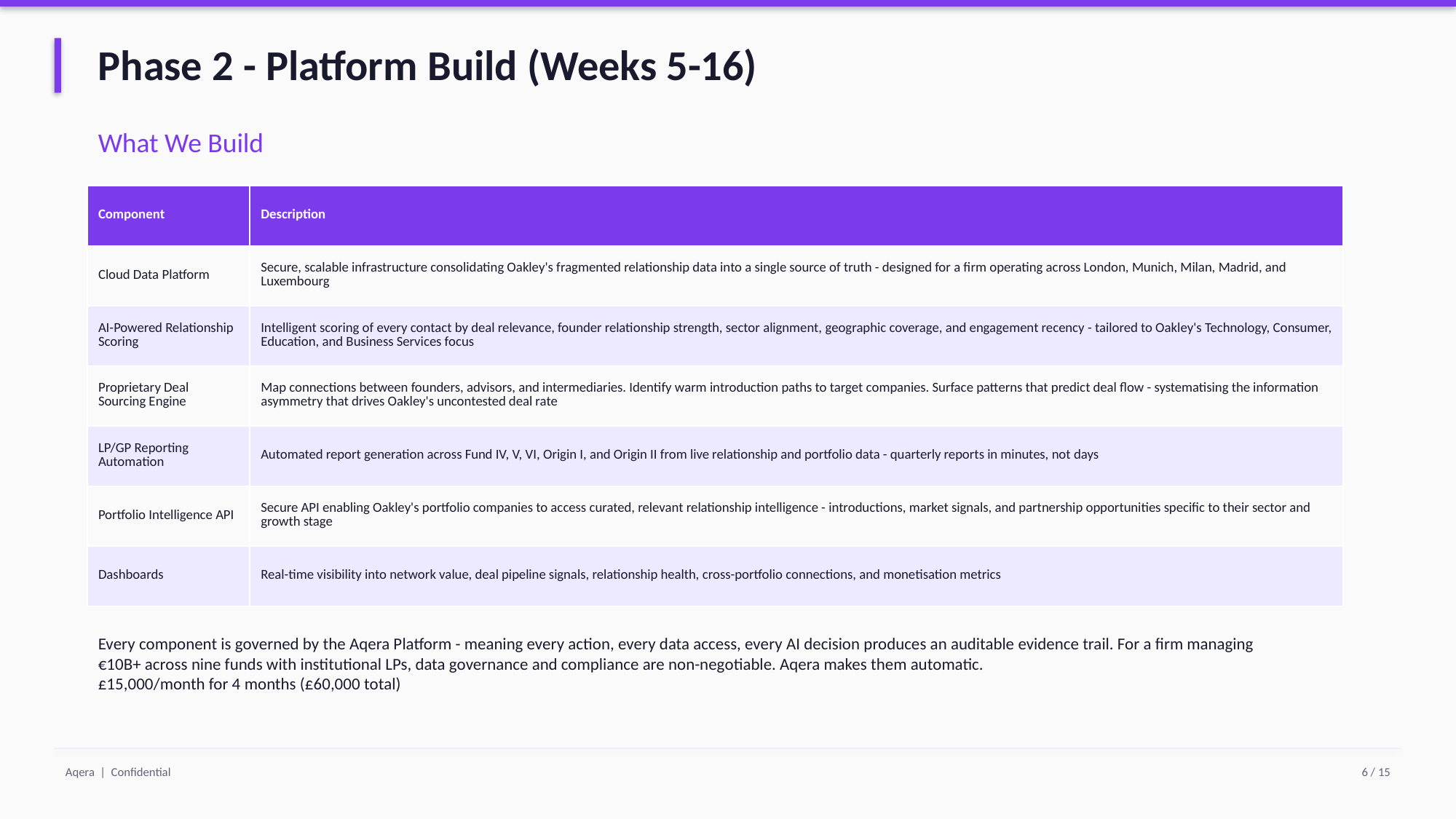

Phase 2 - Platform Build (Weeks 5-16)

What We Build
| Component | Description |
| --- | --- |
| Cloud Data Platform | Secure, scalable infrastructure consolidating Oakley's fragmented relationship data into a single source of truth - designed for a firm operating across London, Munich, Milan, Madrid, and Luxembourg |
| AI-Powered Relationship Scoring | Intelligent scoring of every contact by deal relevance, founder relationship strength, sector alignment, geographic coverage, and engagement recency - tailored to Oakley's Technology, Consumer, Education, and Business Services focus |
| Proprietary Deal Sourcing Engine | Map connections between founders, advisors, and intermediaries. Identify warm introduction paths to target companies. Surface patterns that predict deal flow - systematising the information asymmetry that drives Oakley's uncontested deal rate |
| LP/GP Reporting Automation | Automated report generation across Fund IV, V, VI, Origin I, and Origin II from live relationship and portfolio data - quarterly reports in minutes, not days |
| Portfolio Intelligence API | Secure API enabling Oakley's portfolio companies to access curated, relevant relationship intelligence - introductions, market signals, and partnership opportunities specific to their sector and growth stage |
| Dashboards | Real-time visibility into network value, deal pipeline signals, relationship health, cross-portfolio connections, and monetisation metrics |
Every component is governed by the Aqera Platform - meaning every action, every data access, every AI decision produces an auditable evidence trail. For a firm managing €10B+ across nine funds with institutional LPs, data governance and compliance are non-negotiable. Aqera makes them automatic.
£15,000/month for 4 months (£60,000 total)

Aqera  |  Confidential
6 / 15